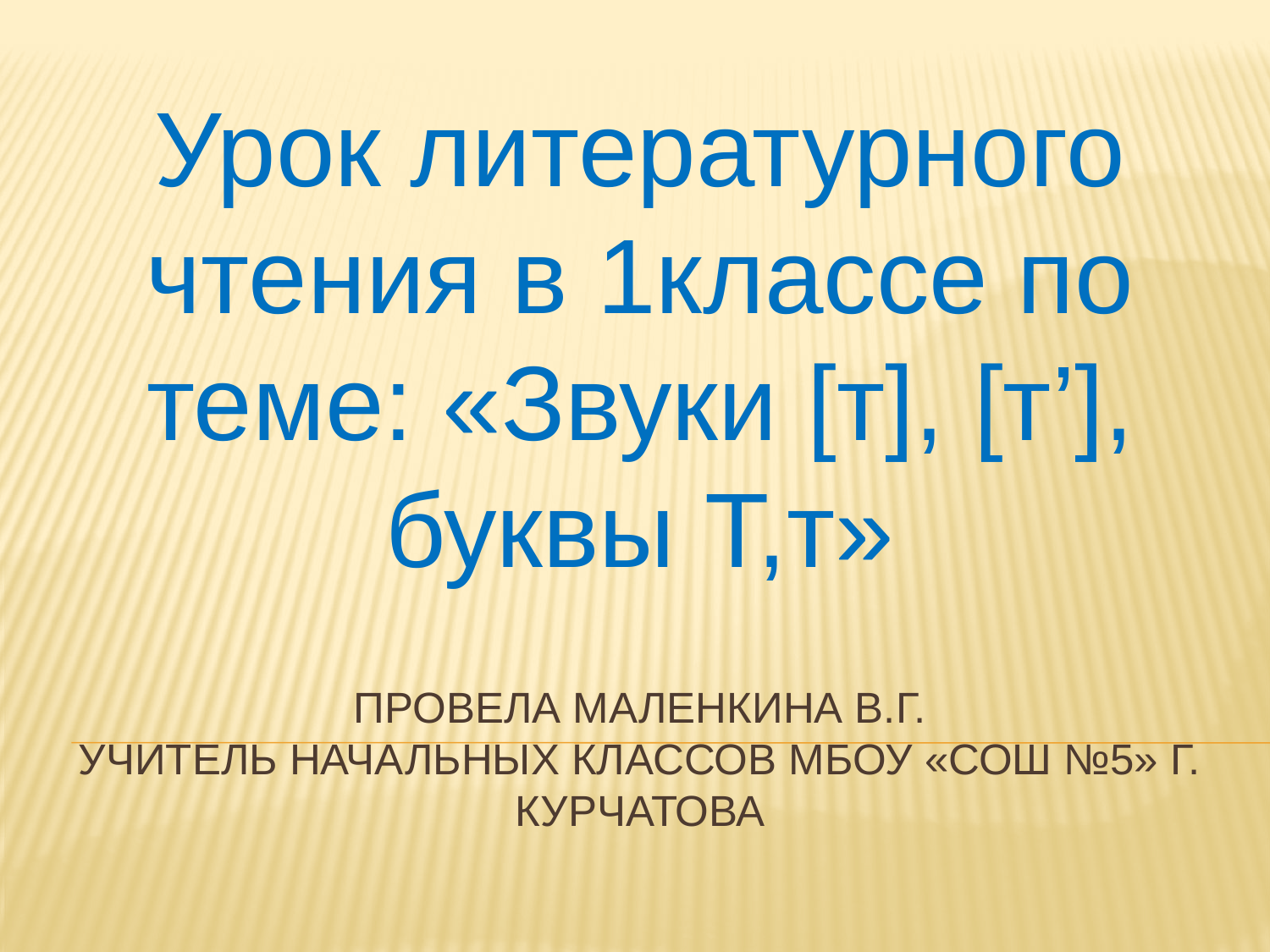

Урок литературного чтения в 1классе по теме: «Звуки [т], [т’], буквы Т,т»
# Провела Маленкина В.Г. Учитель начальных классов МБОУ «СОШ №5» г. Курчатова